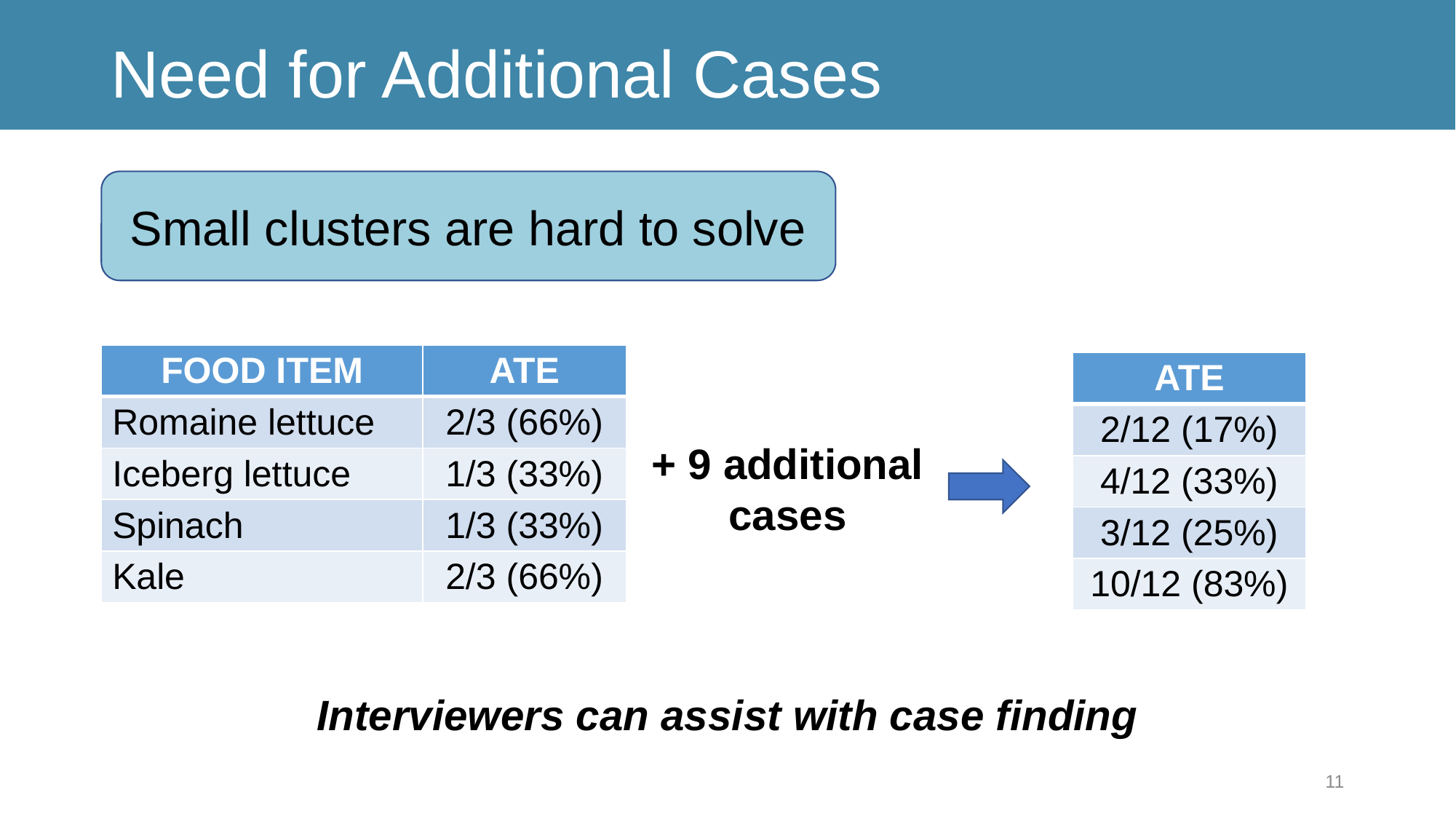

# Need for Additional Cases
Small clusters are hard to solve
| FOOD ITEM | ATE |
| --- | --- |
| Romaine lettuce | 2/3 (66%) |
| Iceberg lettuce | 1/3 (33%) |
| Spinach | 1/3 (33%) |
| Kale | 2/3 (66%) |
| ATE |
| --- |
| 2/12 (17%) |
| 4/12 (33%) |
| 3/12 (25%) |
| 10/12 (83%) |
+ 9 additional cases

Interviewers can assist with case finding
11